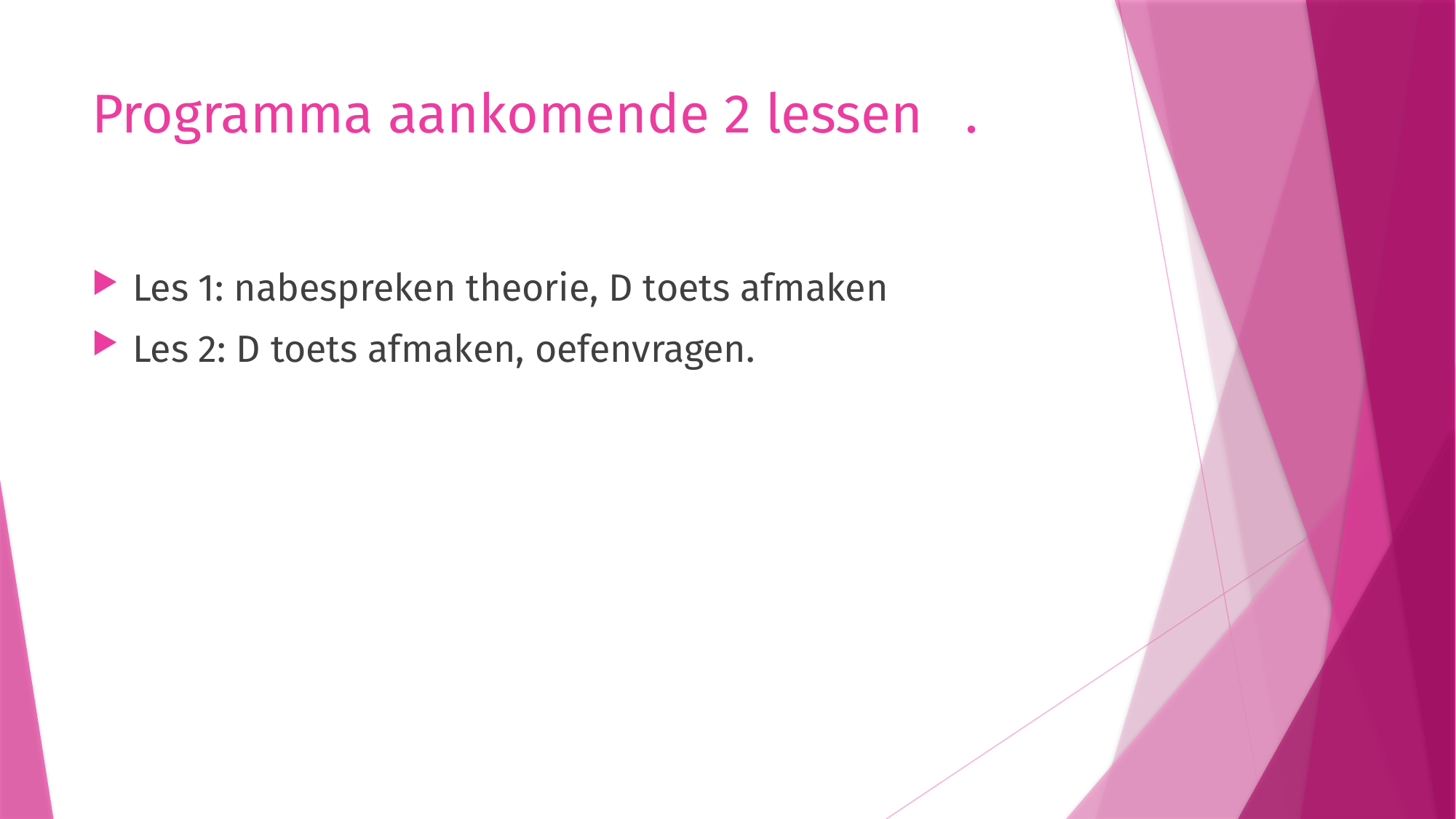

# Programma aankomende 2 lessen	.
Les 1: nabespreken theorie, D toets afmaken
Les 2: D toets afmaken, oefenvragen.